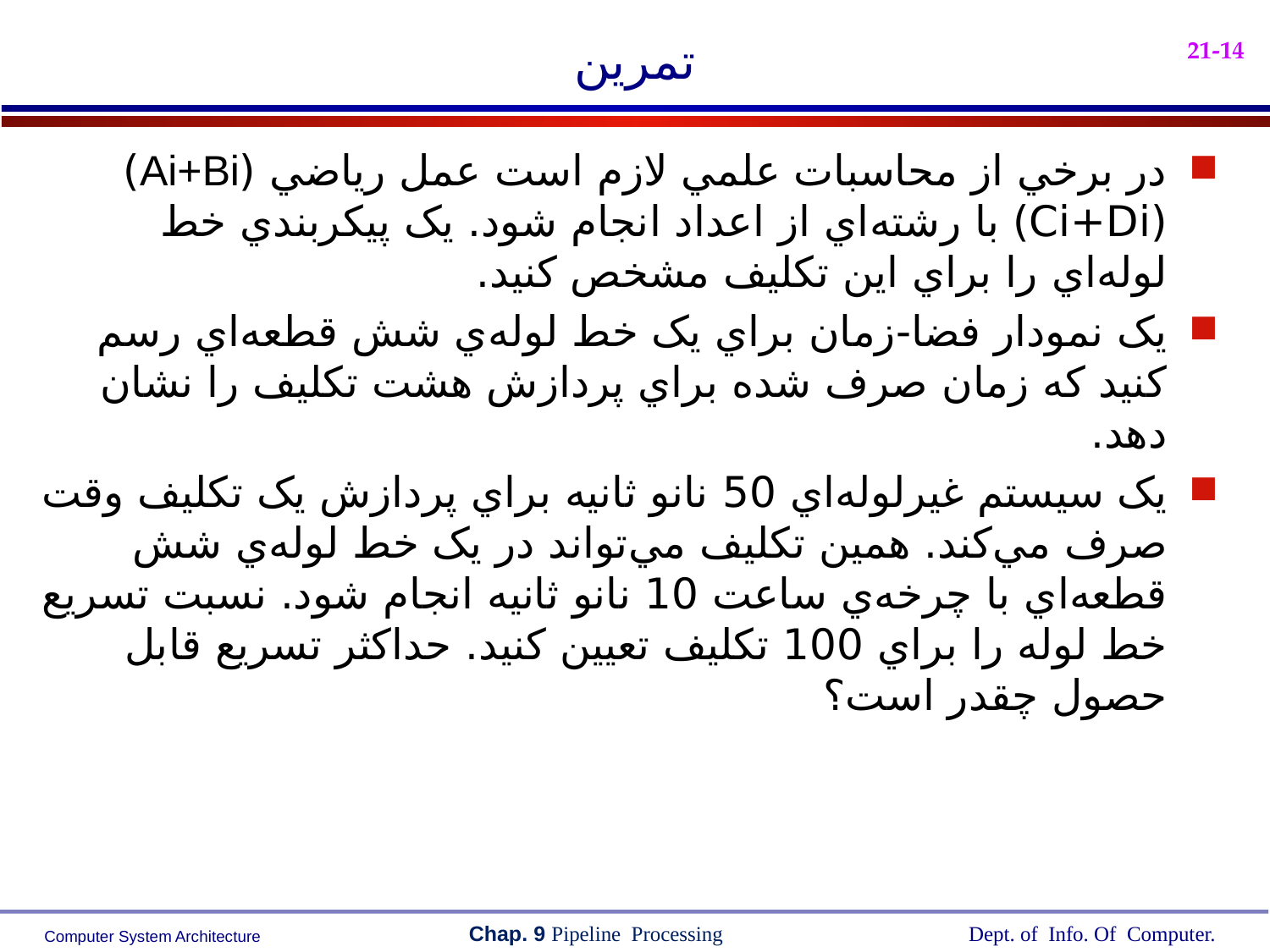

# تمرين
در برخي از محاسبات علمي لازم است عمل رياضي (Ai+Bi)(Ci+Di) با رشته‌اي از اعداد انجام شود. يک پيکربندي خط لوله‌اي را براي اين تکليف مشخص کنيد.
يک نمودار فضا-زمان براي يک خط لوله‌ي شش قطعه‌اي رسم کنيد که زمان صرف شده براي پردازش هشت تکليف را نشان دهد.
يک سيستم غيرلوله‌اي 50 نانو ثانيه براي پردازش يک تکليف وقت صرف مي‌کند. همين تکليف مي‌تواند در يک خط لوله‌ي شش قطعه‌اي با چرخه‌ي ساعت 10 نانو ثانيه انجام شود. نسبت تسريع خط لوله را براي 100 تکليف تعيين کنيد. حداکثر تسريع قابل حصول چقدر است؟